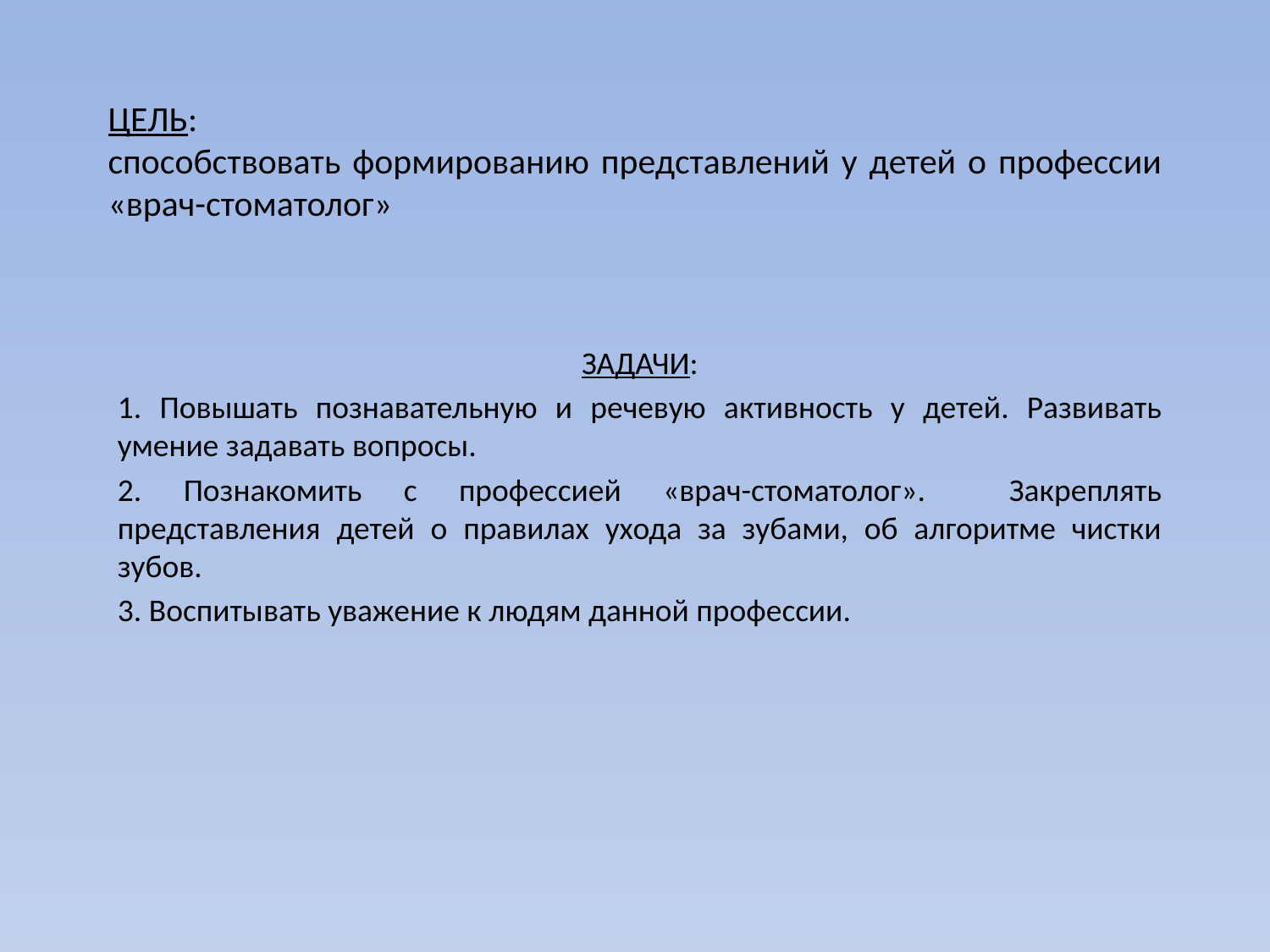

# ЦЕЛЬ: способствовать формированию представлений у детей о профессии «врач-стоматолог»
ЗАДАЧИ:
1. Повышать познавательную и речевую активность у детей. Развивать умение задавать вопросы.
2. Познакомить с профессией «врач-стоматолог».  Закреплять представления детей о правилах ухода за зубами, об алгоритме чистки зубов.
3. Воспитывать уважение к людям данной профессии.